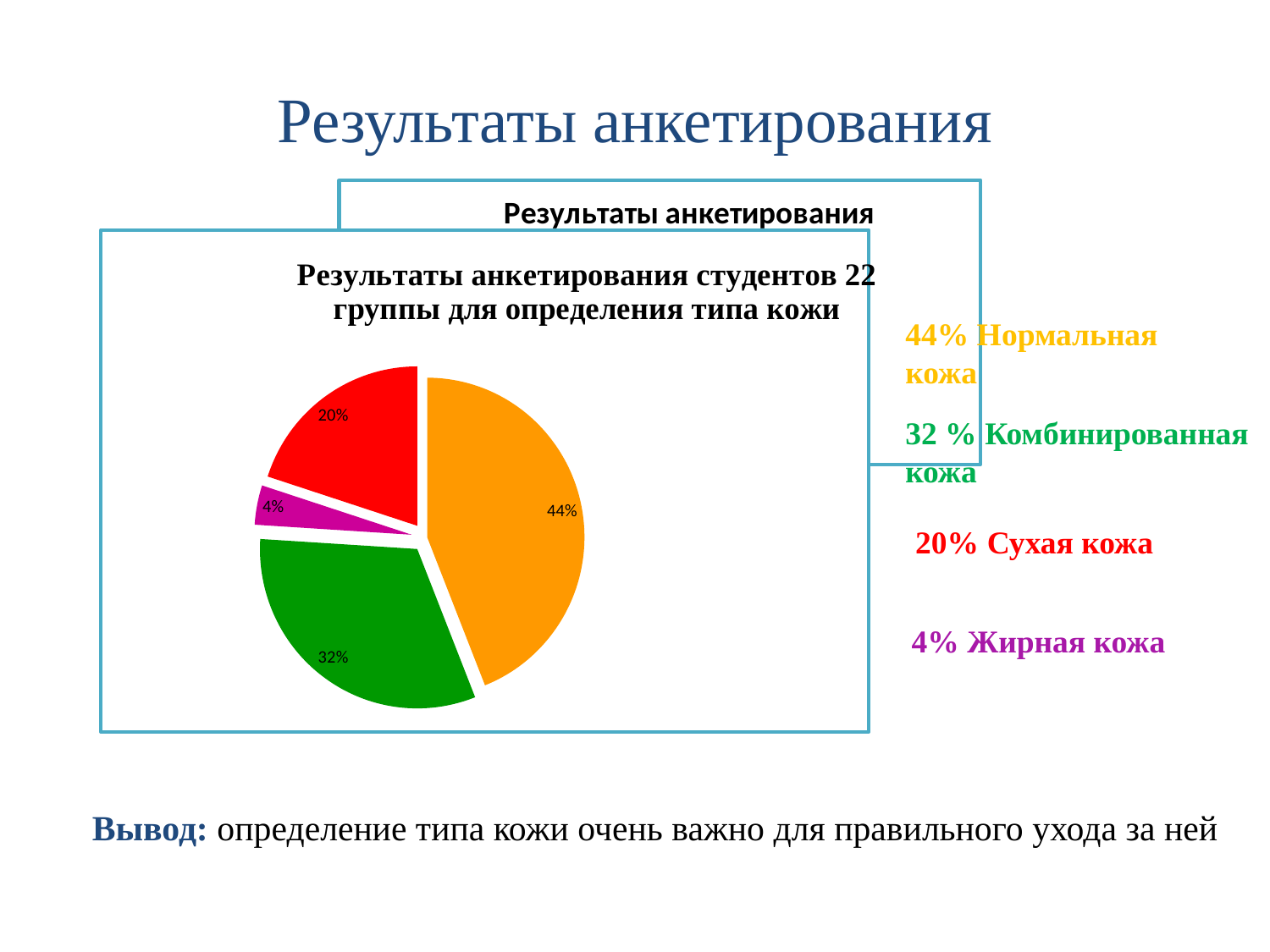

# Результаты анкетирования

### Chart: Результаты анкетирования студентов 22 группы на определение типа кожи

| Category |  |
|---|---|
| Холерик | 11.0 |
| Меланхолик  | 8.0 |
| Флегматик | 1.0 |
| Санвиник  | 5.0 |

### Chart: Результаты анкетирования студентов 22 группы для определения типа кожи

| Category |  |
|---|---|
| Холерик | 11.0 |
| Меланхолик  | 8.0 |
| Флегматик | 1.0 |
| Санвиник  | 5.0 |
44% Нормальная         кожа
32 % Комбинированная кожа

20% Сухая кожа

  4% Жирная кожа
Вывод: определение типа кожи очень важно для правильного ухода за ней